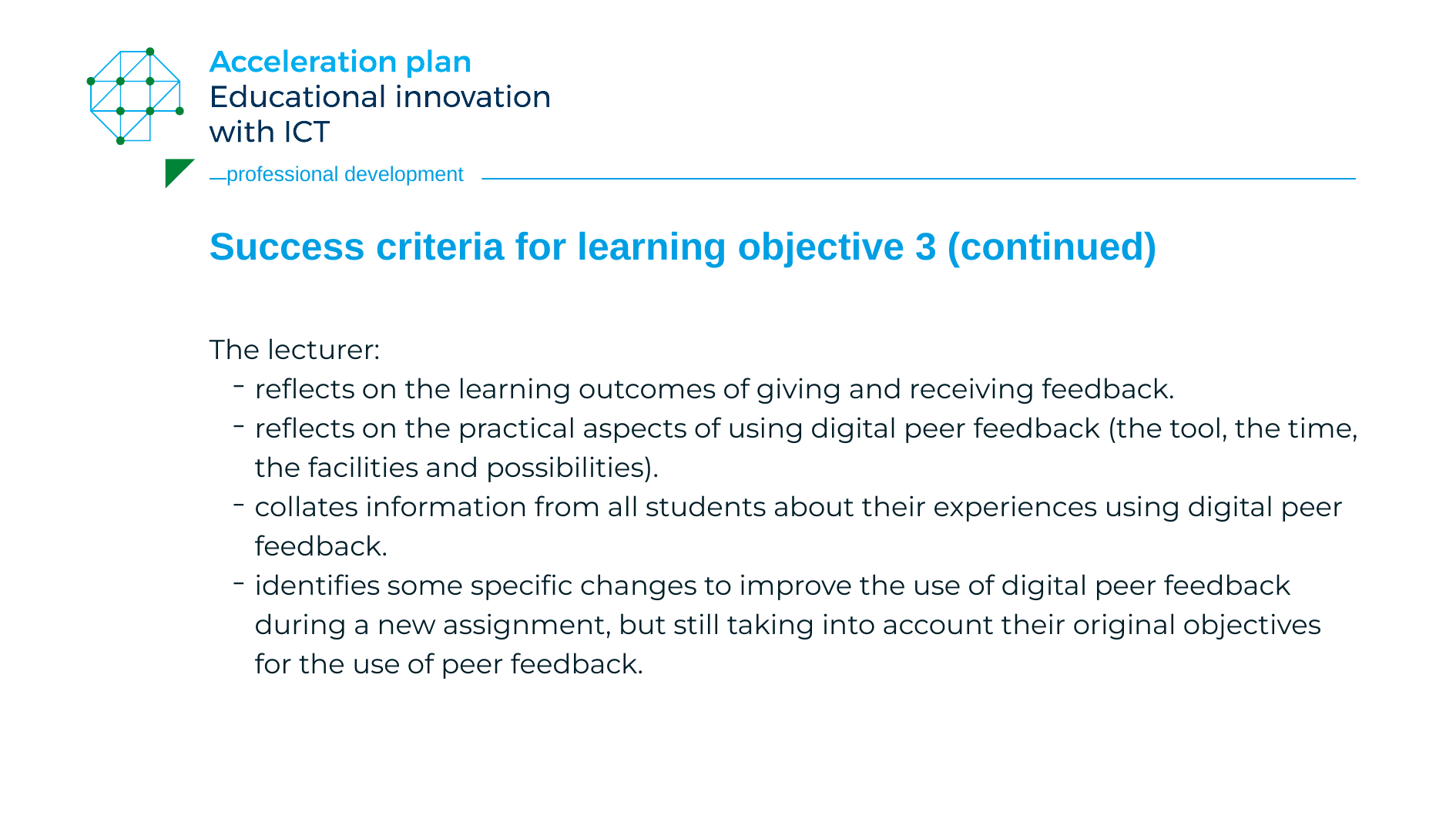

# Success criteria for learning objective 3 (continued)
The lecturer:
reflects on the learning outcomes of giving and receiving feedback.
reflects on the practical aspects of using digital peer feedback (the tool, the time, the facilities and possibilities).
collates information from all students about their experiences using digital peer feedback.
identifies some specific changes to improve the use of digital peer feedback during a new assignment, but still taking into account their original objectives for the use of peer feedback.